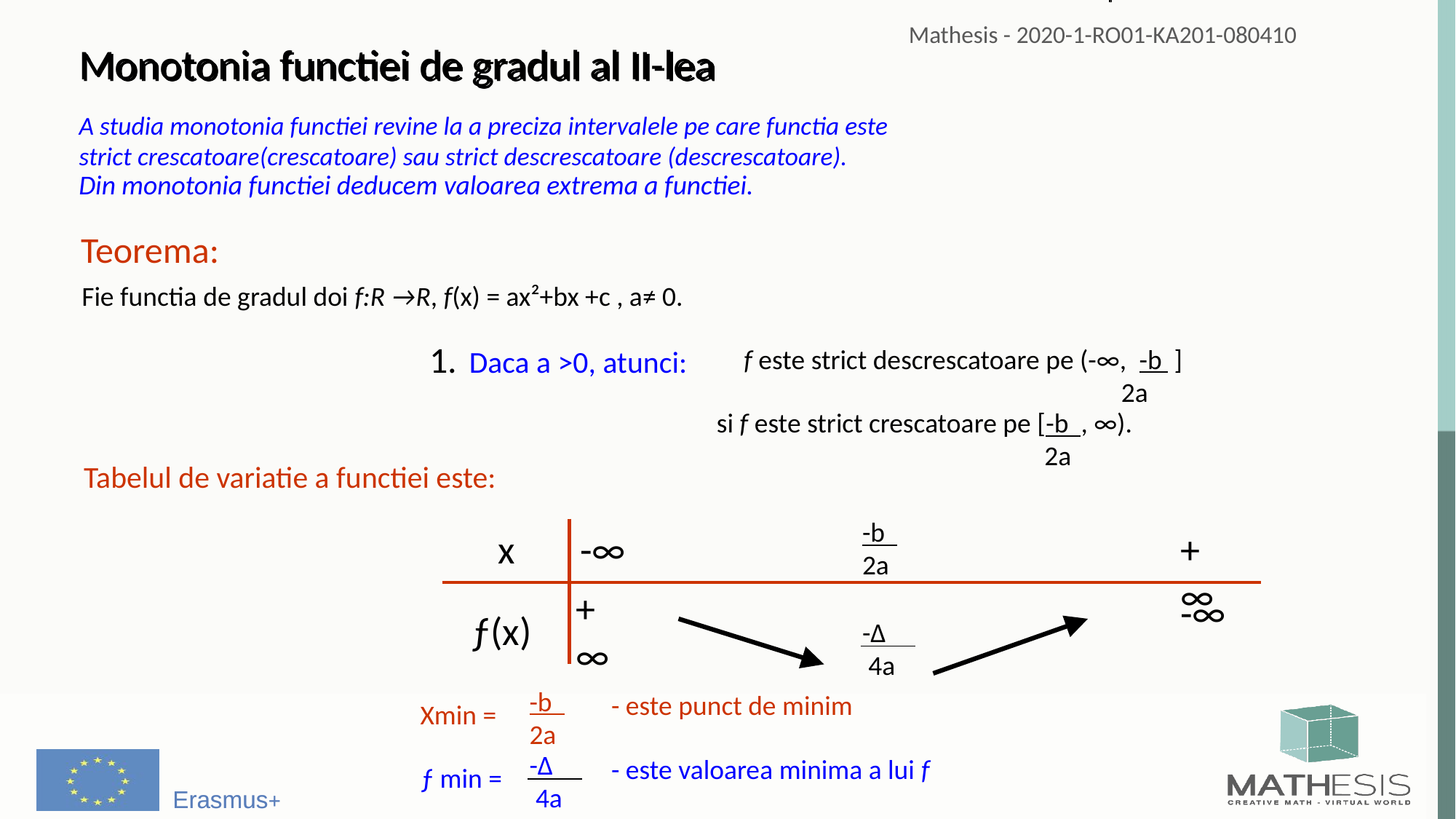

Monotonia functiei de gradul al II-lea

A studia monotonia functiei revine la a preciza intervalele pe care functia este strict crescatoare(crescatoare) sau strict descrescatoare (descrescatoare).
Din monotonia functiei deducem valoarea extrema a functiei.
Teorema:
Fie functia de gradul doi f:R →R, f(x) = ax²+bx +c , a≠ 0.
1.  Daca a >0, atunci:
f este strict descrescatoare pe (-∞,  -b  ]
                                                             2a
si f este strict crescatoare pe [-b  , ∞).
                                                     2a
Tabelul de variatie a functiei este:
-b  
2a
x
-∞
+∞
+∞
-∞
ƒ(x)
-Δ
 4a
-b  
2a
- este punct de minim
Xmin =
-Δ
 4a
- este valoarea minima a lui f
ƒ min =